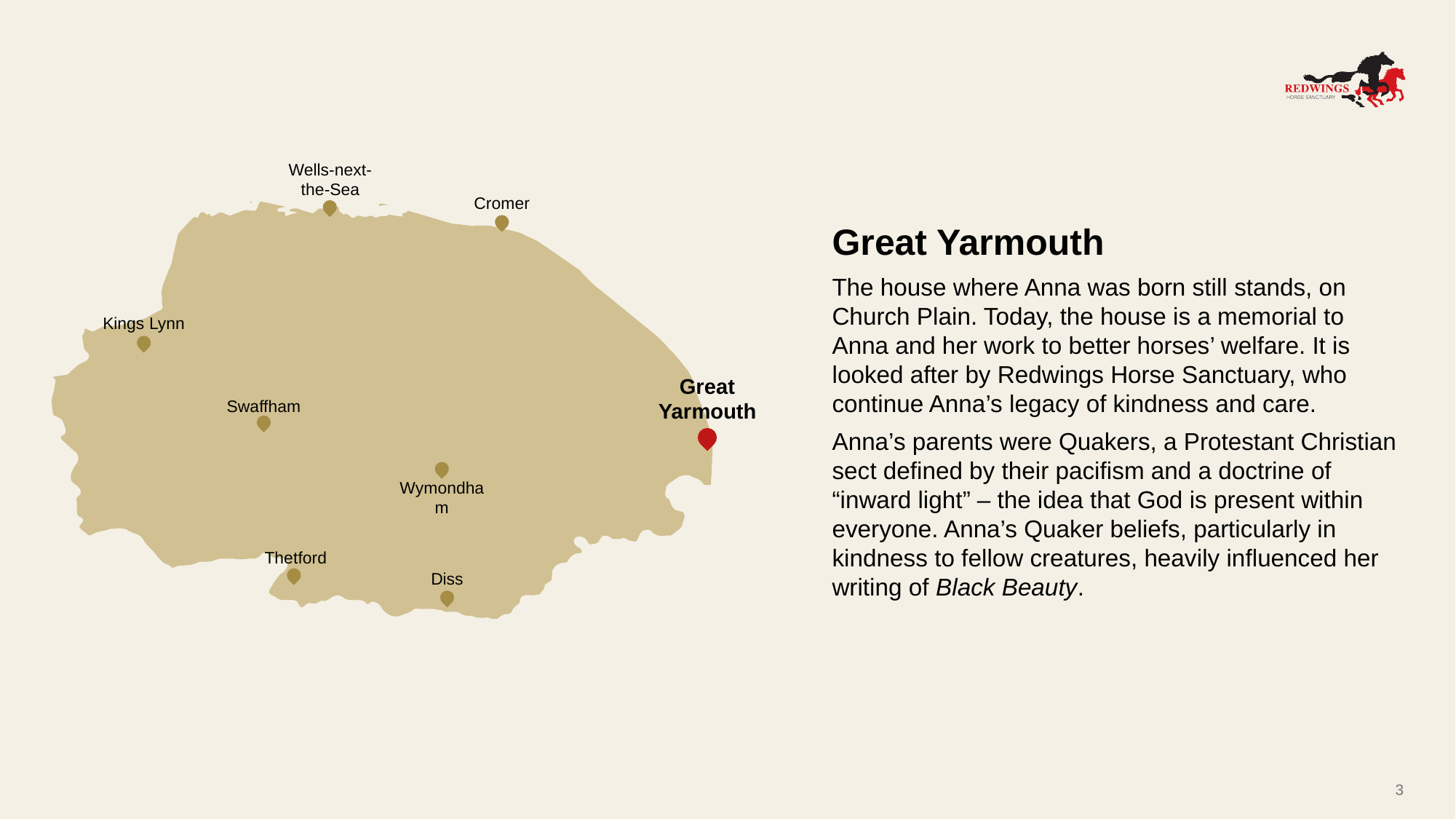

Wells-next-the-Sea

Cromer

Great Yarmouth
The house where Anna was born still stands, on Church Plain. Today, the house is a memorial to Anna and her work to better horses’ welfare. It is looked after by Redwings Horse Sanctuary, who continue Anna’s legacy of kindness and care.
Anna’s parents were Quakers, a Protestant Christian sect defined by their pacifism and a doctrine of “inward light” – the idea that God is present within everyone. Anna’s Quaker beliefs, particularly in kindness to fellow creatures, heavily influenced her writing of Black Beauty.
Kings Lynn

Great Yarmouth

Swaffham

Wymondham
Thetford

Diss

3